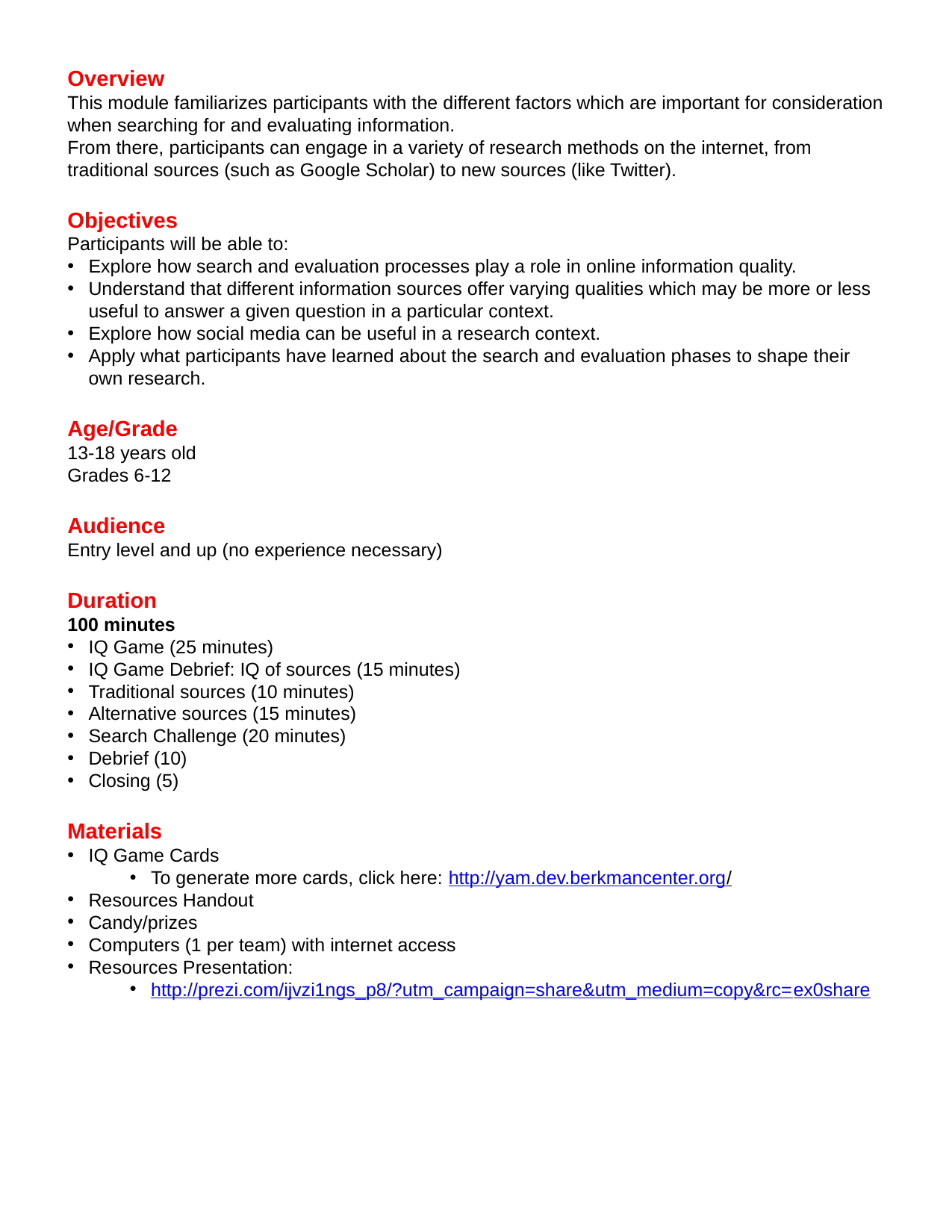

Overview
This module familiarizes participants with the different factors which are important for consideration when searching for and evaluating information.
From there, participants can engage in a variety of research methods on the internet, from traditional sources (such as Google Scholar) to new sources (like Twitter).

Objectives
Participants will be able to:
Explore how search and evaluation processes play a role in online information quality.
Understand that different information sources offer varying qualities which may be more or less useful to answer a given question in a particular context.
Explore how social media can be useful in a research context.
Apply what participants have learned about the search and evaluation phases to shape their own research.

Age/Grade
13-18 years old
Grades 6-12

Audience
Entry level and up (no experience necessary)

Duration
100 minutes
IQ Game (25 minutes)
IQ Game Debrief: IQ of sources (15 minutes)
Traditional sources (10 minutes)
Alternative sources (15 minutes)
Search Challenge (20 minutes)
Debrief (10)
Closing (5)

Materials
IQ Game Cards
To generate more cards, click here: http://yam.dev.berkmancenter.org/
Resources Handout
Candy/prizes
Computers (1 per team) with internet access
Resources Presentation:
http://prezi.com/ijvzi1ngs_p8/?utm_campaign=share&utm_medium=copy&rc=ex0share